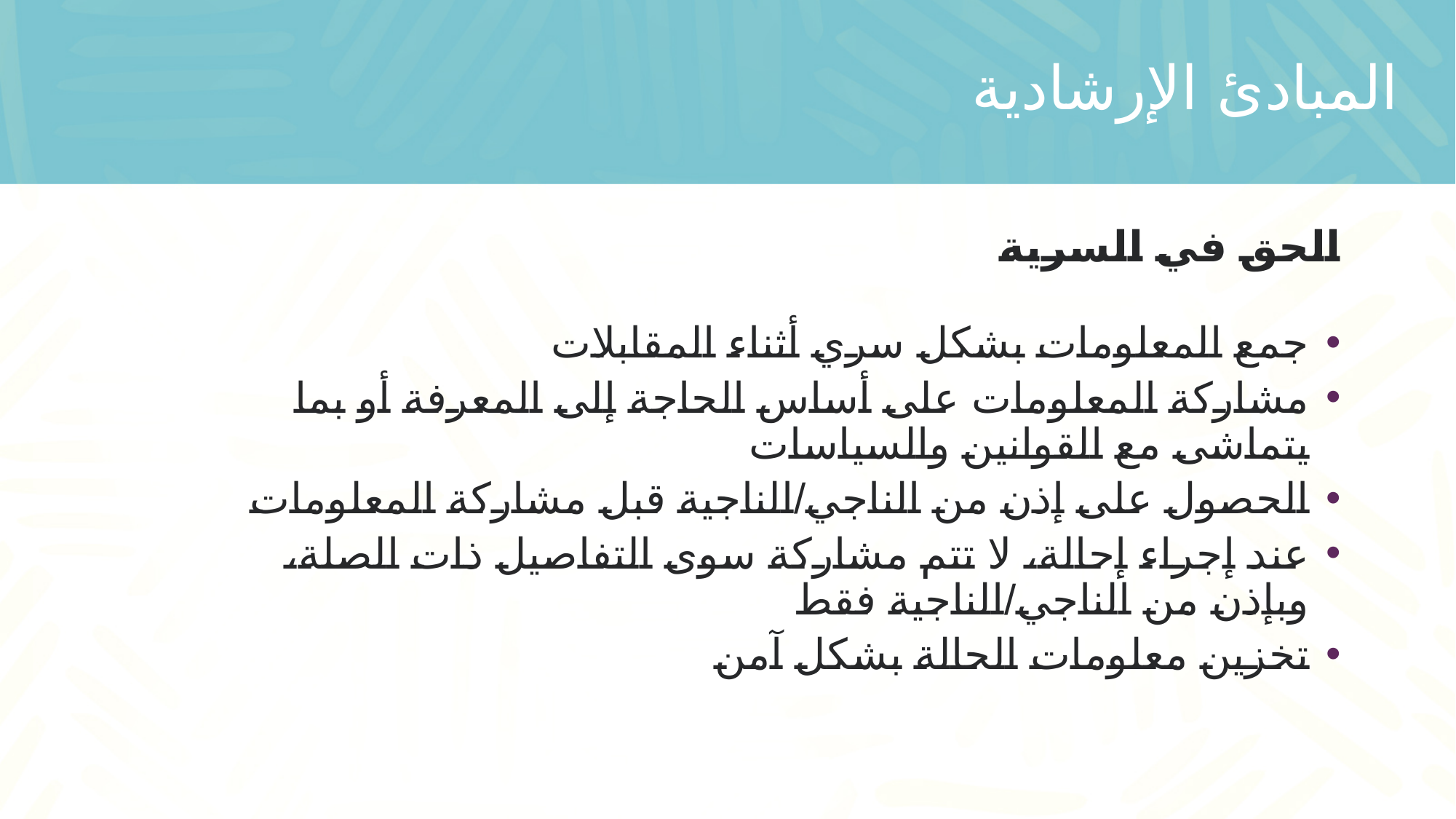

# المبادئ الإرشادية
الحق في السرية

جمع المعلومات بشكل سري أثناء المقابلات
مشاركة المعلومات على أساس الحاجة إلى المعرفة أو بما يتماشى مع القوانين والسياسات
الحصول على إذن من الناجي/الناجية قبل مشاركة المعلومات
عند إجراء إحالة، لا تتم مشاركة سوى التفاصيل ذات الصلة، وبإذن من الناجي/الناجية فقط
تخزين معلومات الحالة بشكل آمن